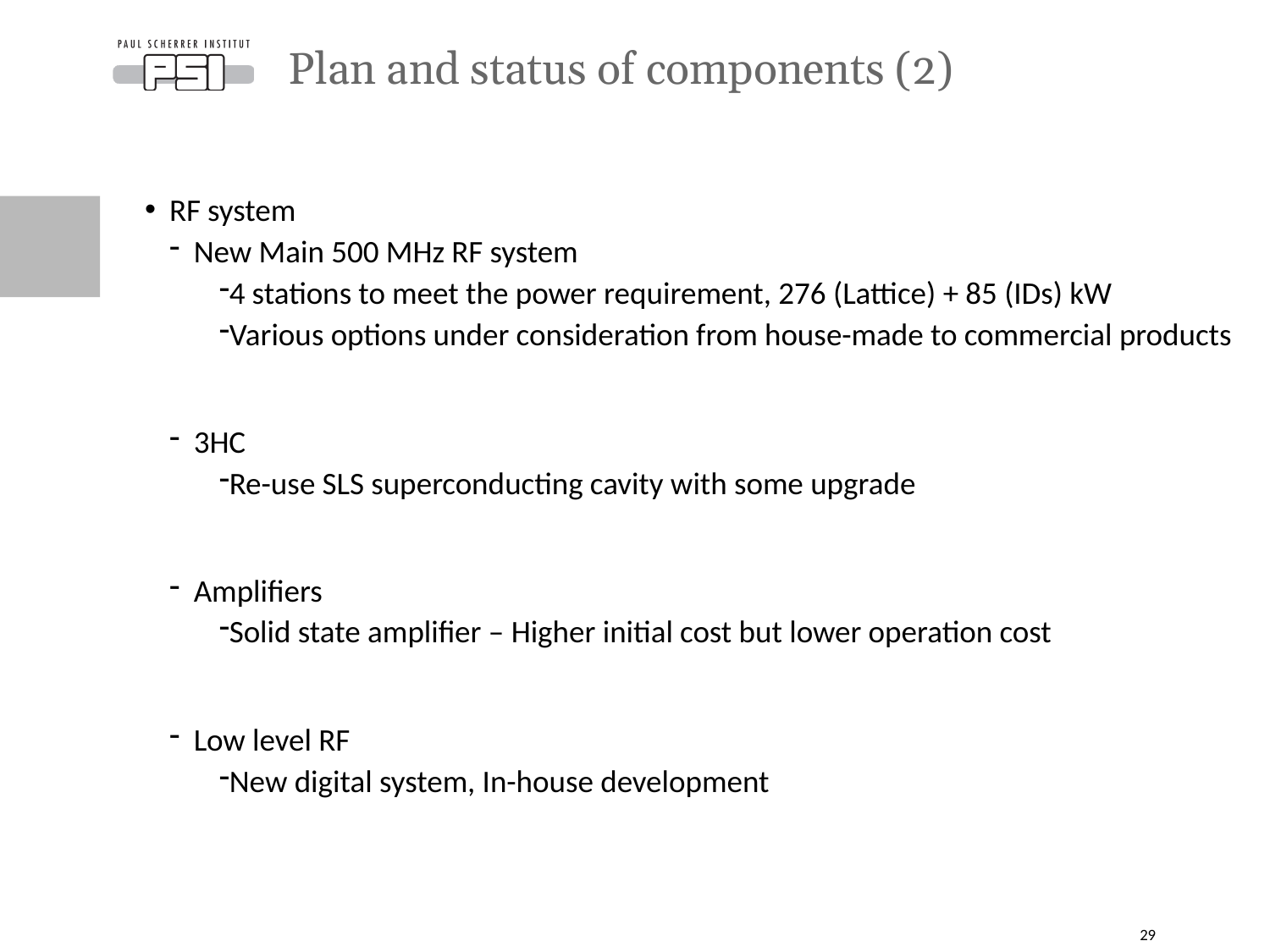

# Plan and status of components (2)
RF system
New Main 500 MHz RF system
4 stations to meet the power requirement, 276 (Lattice) + 85 (IDs) kW
Various options under consideration from house-made to commercial products

3HC
Re-use SLS superconducting cavity with some upgrade

Amplifiers
Solid state amplifier – Higher initial cost but lower operation cost

Low level RF
New digital system, In-house development
29